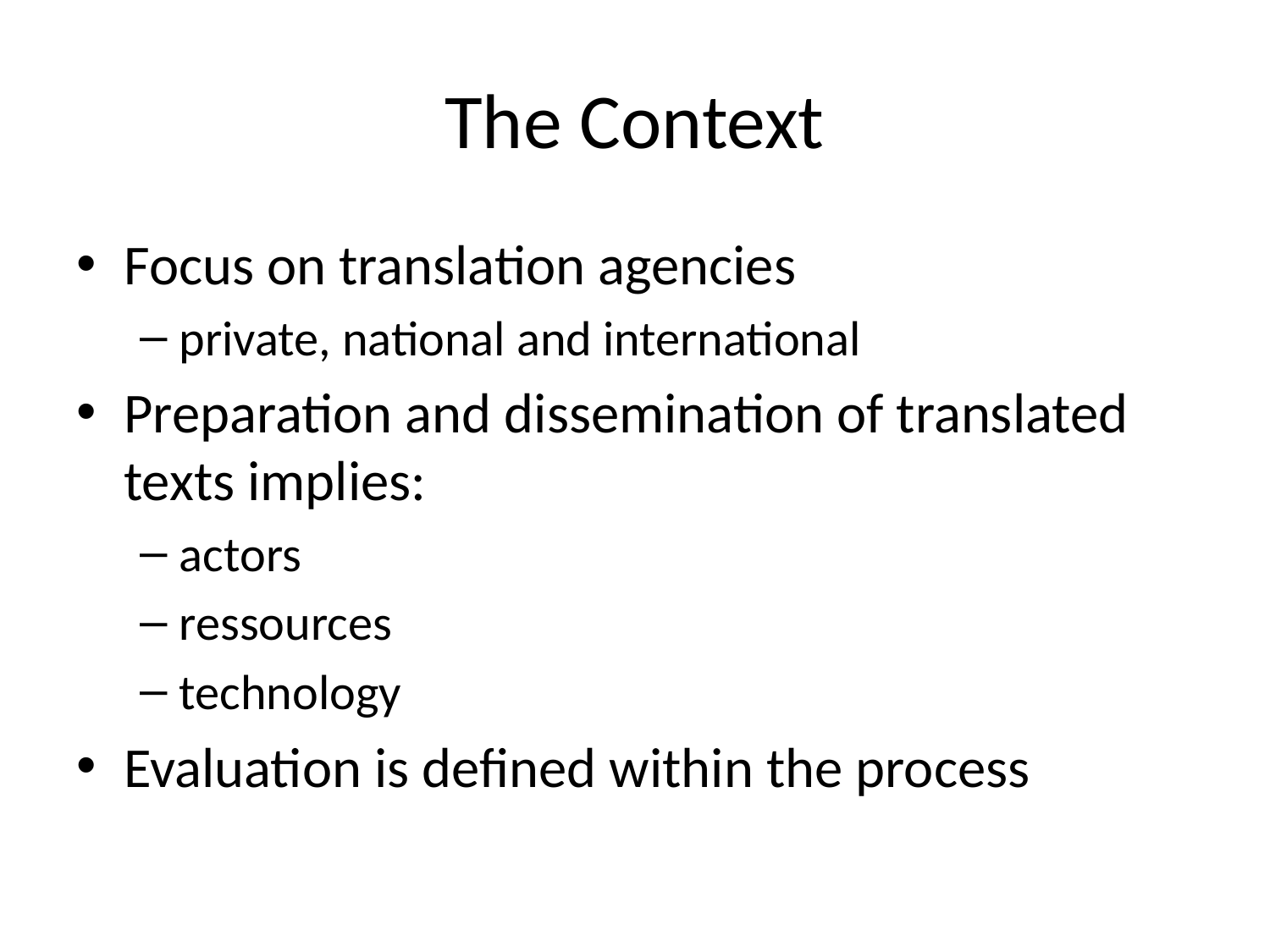

# The Context
Focus on translation agencies
private, national and international
Preparation and dissemination of translated texts implies:
actors
ressources
technology
Evaluation is defined within the process